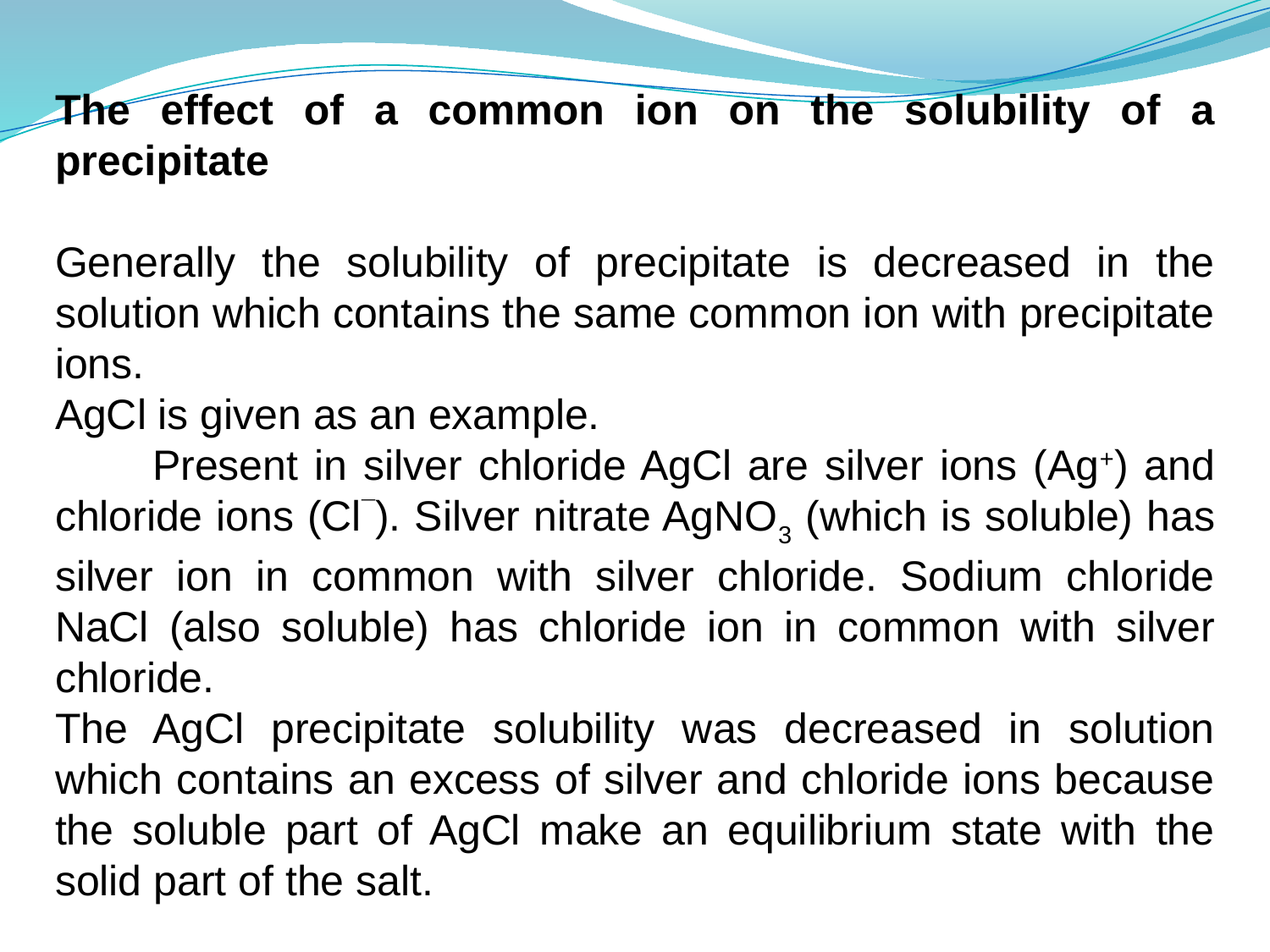

The effect of a common ion on the solubility of a precipitate

Generally the solubility of precipitate is decreased in the solution which contains the same common ion with precipitate ions.
AgCl is given as an example.
      Present in silver chloride AgCl are silver ions (Ag+) and chloride ions (Cl¯). Silver nitrate AgNO3 (which is soluble) has silver ion in common with silver chloride. Sodium chloride NaCl (also soluble) has chloride ion in common with silver chloride.
The AgCl precipitate solubility was decreased in solution which contains an excess of silver and chloride ions because the soluble part of AgCl make an equilibrium state with the solid part of the salt.